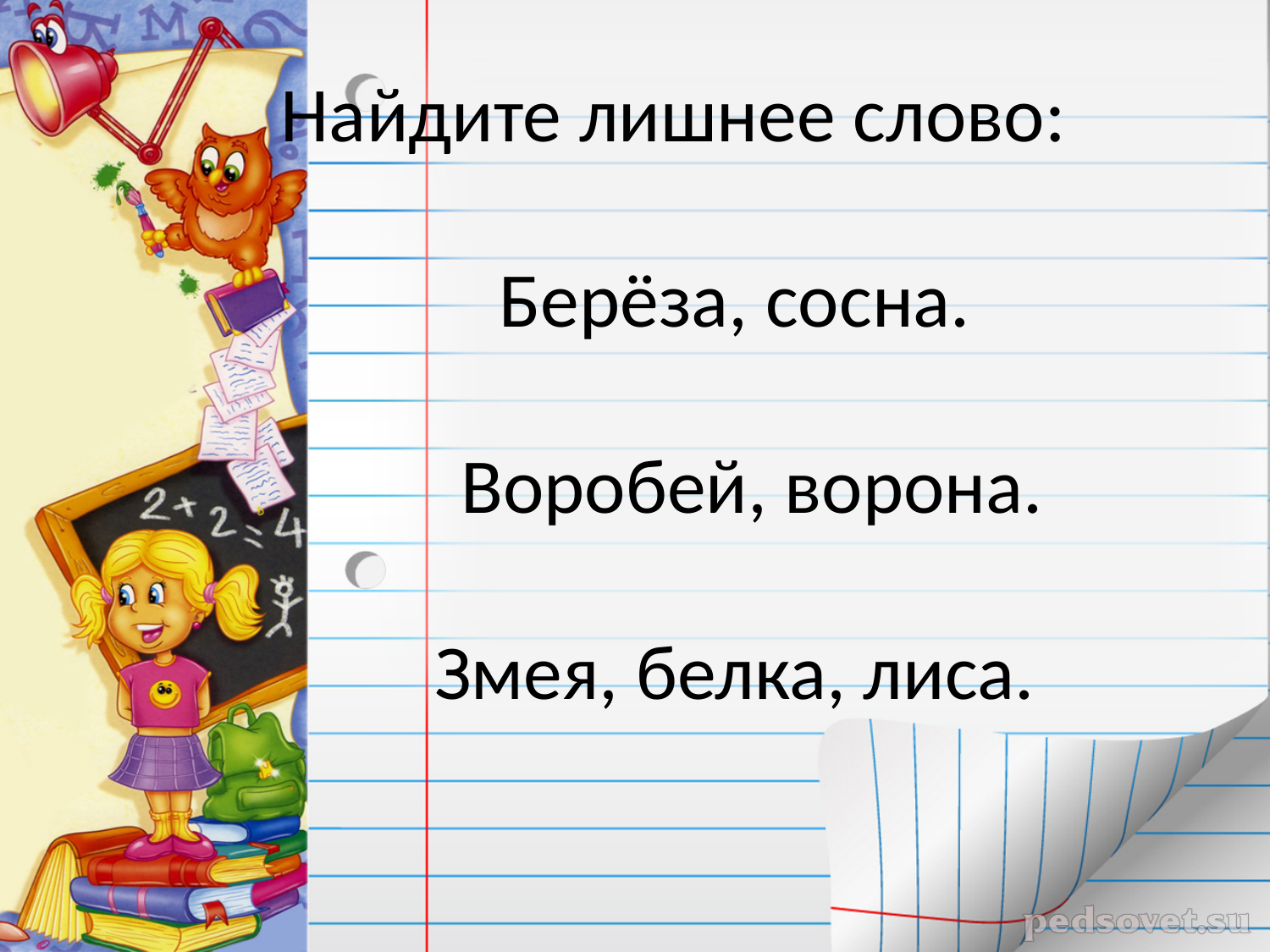

# Найдите лишнее слово: Берёза, сосна. Воробей, ворона. Змея, белка, лиса.